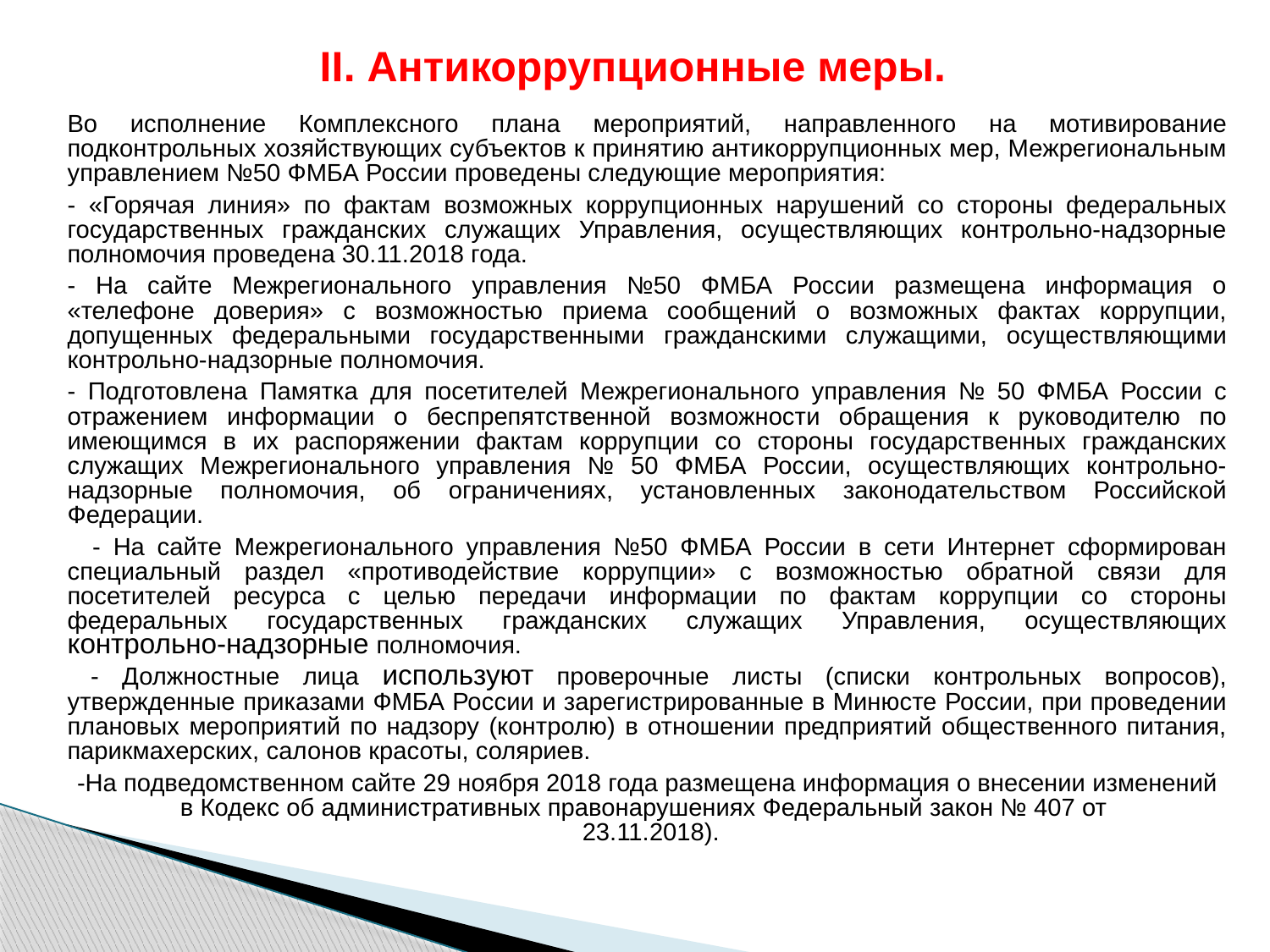

# II. Антикоррупционные меры.
Во исполнение Комплексного плана мероприятий, направленного на мотивирование подконтрольных хозяйствующих субъектов к принятию антикоррупционных мер, Межрегиональным управлением №50 ФМБА России проведены следующие мероприятия:
- «Горячая линия» по фактам возможных коррупционных нарушений со стороны федеральных государственных гражданских служащих Управления, осуществляющих контрольно-надзорные полномочия проведена 30.11.2018 года.
- На сайте Межрегионального управления №50 ФМБА России размещена информация о «телефоне доверия» с возможностью приема сообщений о возможных фактах коррупции, допущенных федеральными государственными гражданскими служащими, осуществляющими контрольно-надзорные полномочия.
- Подготовлена Памятка для посетителей Межрегионального управления № 50 ФМБА России с отражением информации о беспрепятственной возможности обращения к руководителю по имеющимся в их распоряжении фактам коррупции со стороны государственных гражданских служащих Межрегионального управления № 50 ФМБА России, осуществляющих контрольно-надзорные полномочия, об ограничениях, установленных законодательством Российской Федерации.
  - На сайте Межрегионального управления №50 ФМБА России в сети Интернет сформирован специальный раздел «противодействие коррупции» с возможностью обратной связи для посетителей ресурса с целью передачи информации по фактам коррупции со стороны федеральных государственных гражданских служащих Управления, осуществляющих контрольно-надзорные полномочия.
 - Должностные лица используют проверочные листы (списки контрольных вопросов), утвержденные приказами ФМБА России и зарегистрированные в Минюсте России, при проведении плановых мероприятий по надзору (контролю) в отношении предприятий общественного питания, парикмахерских, салонов красоты, соляриев.
-На подведомственном сайте 29 ноября 2018 года размещена информация о внесении изменений в Кодекс об административных правонарушениях Федеральный закон № 407 от
 23.11.2018).